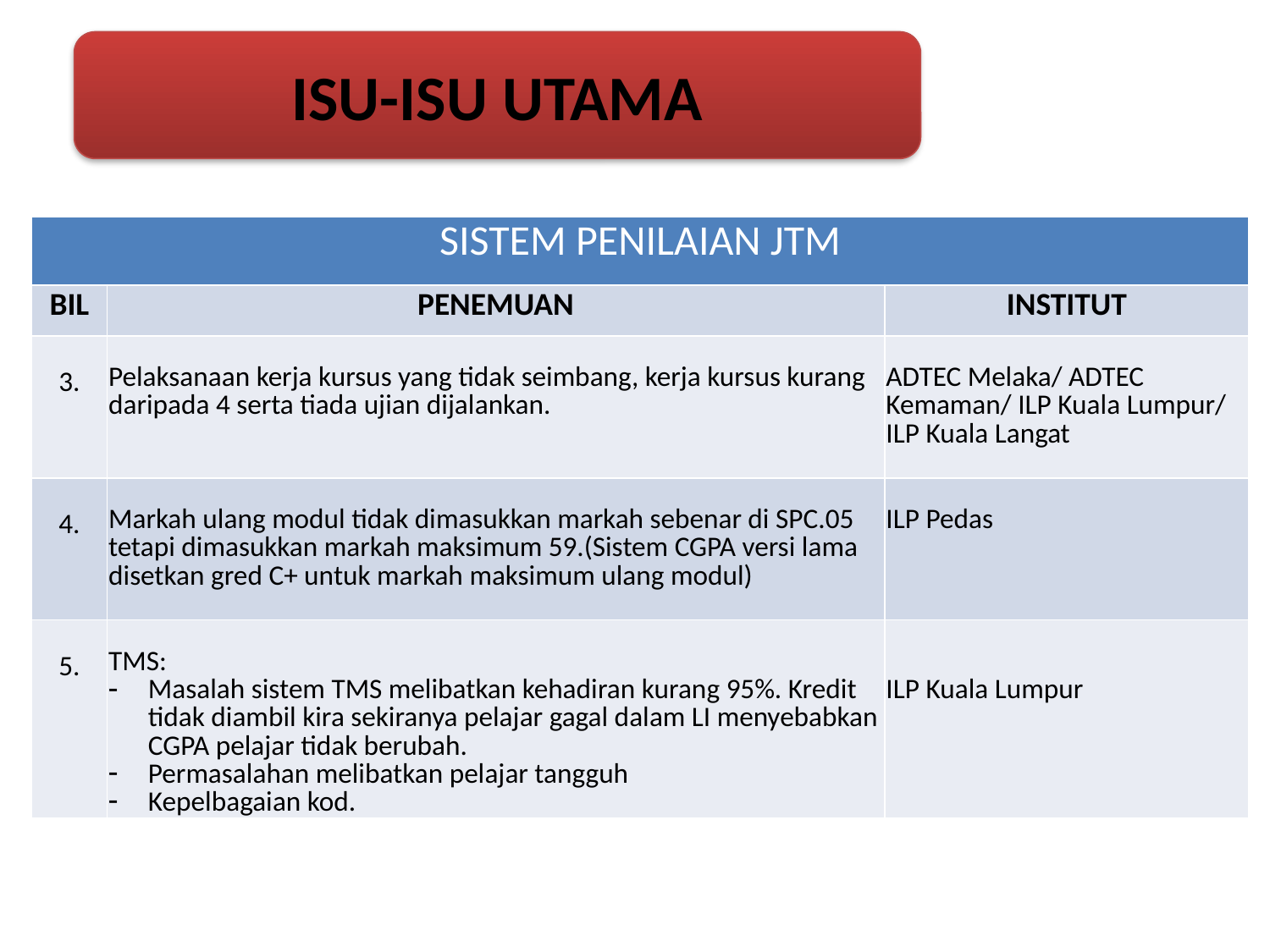

ISU-ISU UTAMA
#
| SISTEM PENILAIAN JTM |  |  |
| --- | --- | --- |
| BIL | PENEMUAN | INSTITUT |
| 3. | Pelaksanaan kerja kursus yang tidak seimbang, kerja kursus kurang daripada 4 serta tiada ujian dijalankan. | ADTEC Melaka/ ADTEC Kemaman/ ILP Kuala Lumpur/ ILP Kuala Langat |
| 4. | Markah ulang modul tidak dimasukkan markah sebenar di SPC.05 tetapi dimasukkan markah maksimum 59.(Sistem CGPA versi lama disetkan gred C+ untuk markah maksimum ulang modul) | ILP Pedas |
| 5. | TMS: Masalah sistem TMS melibatkan kehadiran kurang 95%. Kredit tidak diambil kira sekiranya pelajar gagal dalam LI menyebabkan CGPA pelajar tidak berubah. Permasalahan melibatkan pelajar tangguh Kepelbagaian kod. | ILP Kuala Lumpur |